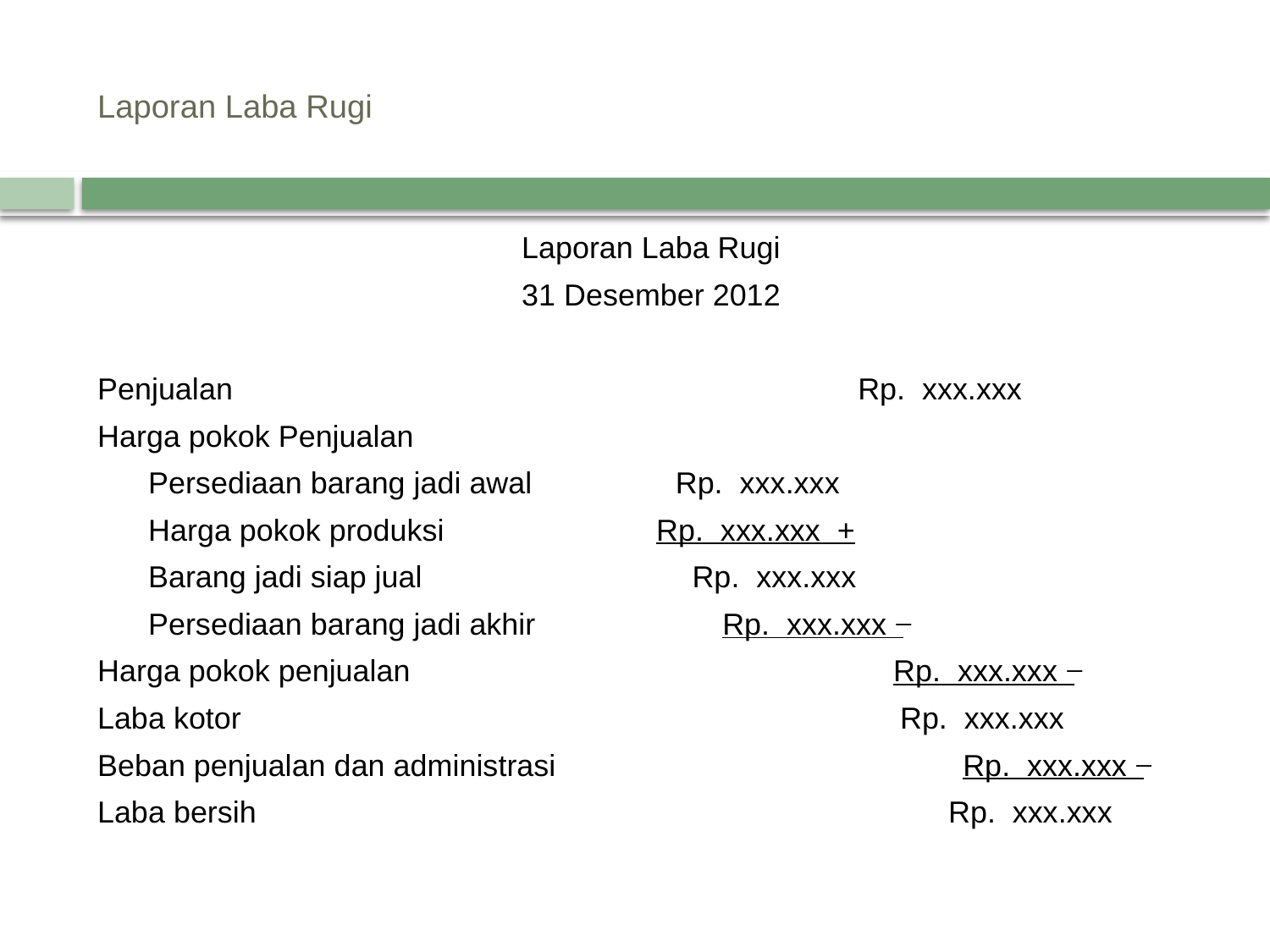

# Laporan Laba Rugi
Laporan Laba Rugi
31 Desember 2012

Penjualan                                                                          Rp.  xxx.xxx
Harga pokok Penjualan
      Persediaan barang jadi awal                 Rp.  xxx.xxx
      Harga pokok produksi                         Rp.  xxx.xxx  +
      Barang jadi siap jual                                Rp.  xxx.xxx
      Persediaan barang jadi akhir                      Rp.  xxx.xxx  ̶
Harga pokok penjualan                                                         Rp.  xxx.xxx  ̶
Laba kotor                                                                              Rp.  xxx.xxx
Beban penjualan dan administrasi                                                Rp.  xxx.xxx  ̶
Laba bersih                                                                                  Rp.  xxx.xxx